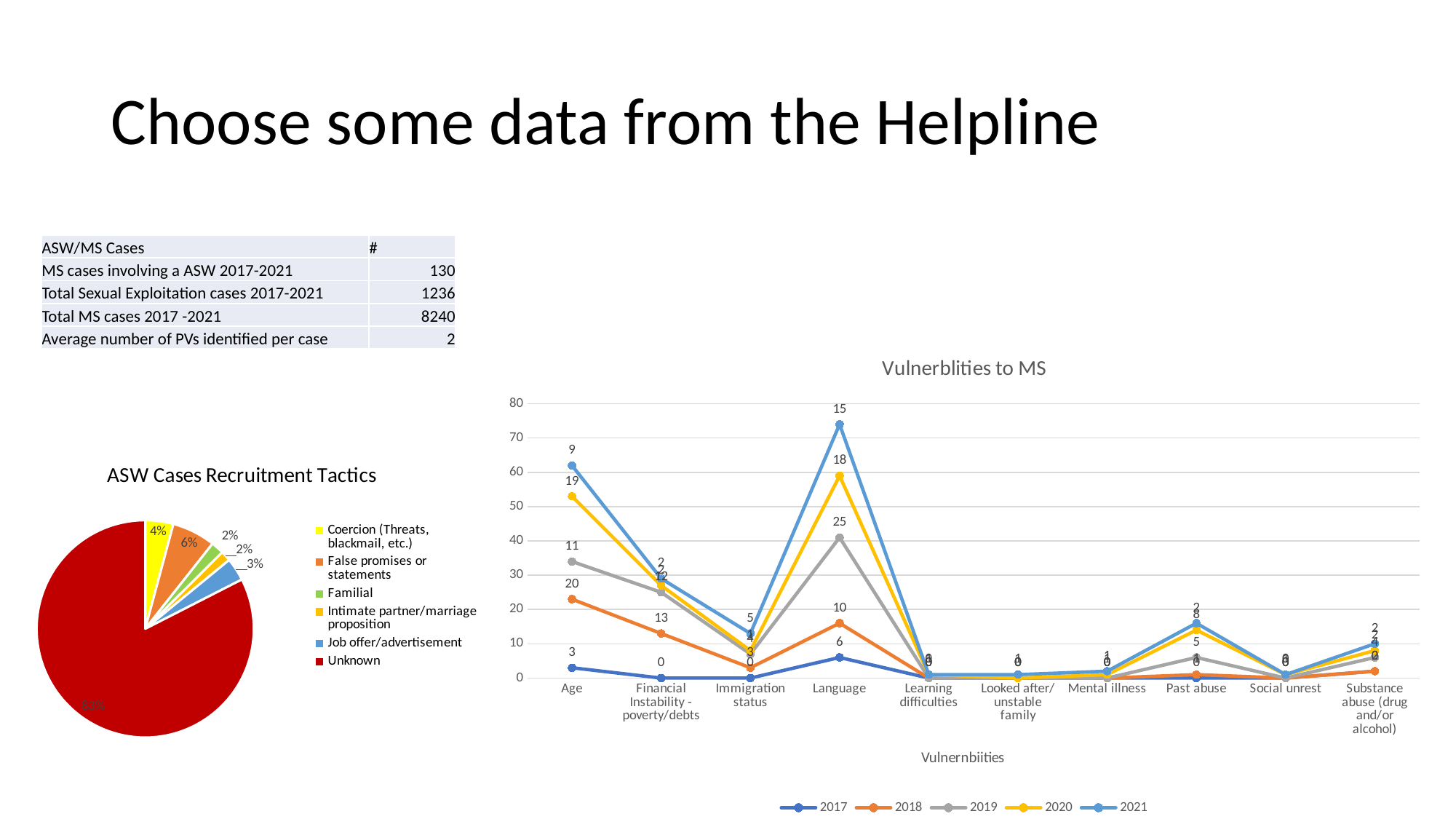

# Choose some data from the Helpline
| ASW/MS Cases | # |
| --- | --- |
| MS cases involving a ASW 2017-2021 | 130 |
| Total Sexual Exploitation cases 2017-2021 | 1236 |
| Total MS cases 2017 -2021 | 8240 |
| Average number of PVs identified per case | 2 |

### Chart: Vulnerblities to MS

| Category | 2017 | 2018 | 2019 | 2020 | 2021 |
|---|---|---|---|---|---|
| Age | 3.0 | 20.0 | 11.0 | 19.0 | 9.0 |
| Financial Instability - poverty/debts | None | 13.0 | 12.0 | 2.0 | 2.0 |
| Immigration status | None | 3.0 | 4.0 | 1.0 | 5.0 |
| Language | 6.0 | 10.0 | 25.0 | 18.0 | 15.0 |
| Learning difficulties | None | None | None | 1.0 | None |
| Looked after/ unstable family | None | None | None | None | 1.0 |
| Mental illness | None | None | None | 1.0 | 1.0 |
| Past abuse | None | 1.0 | 5.0 | 8.0 | 2.0 |
| Social unrest | None | None | None | 1.0 | None |
| Substance abuse (drug and/or alcohol) | 2.0 | None | 4.0 | 2.0 | 2.0 |

### Chart: ASW Cases Recruitment Tactics

| Category |  |
|---|---|
| Coercion (Threats, blackmail, etc.) | 11.0 |
| False promises or statements | 17.0 |
| Familial | 5.0 |
| Intimate partner/marriage proposition | 4.0 |
| Job offer/advertisement | 9.0 |
| Unknown | 217.0 |